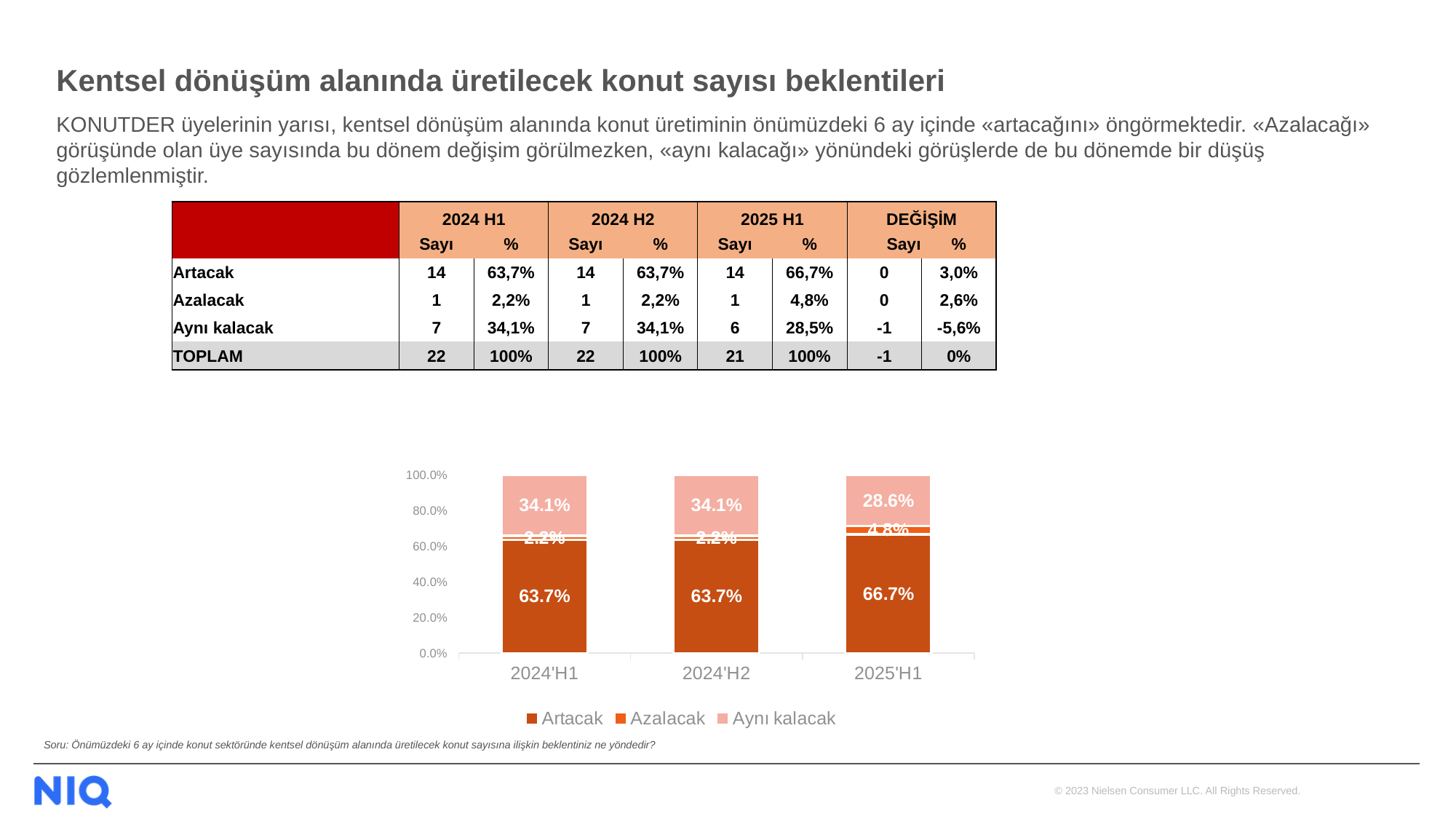

# Kentsel dönüşüm alanında üretilecek konut sayısı beklentileri
KONUTDER üyelerinin yarısı, kentsel dönüşüm alanında konut üretiminin önümüzdeki 6 ay içinde «artacağını» öngörmektedir. «Azalacağı» görüşünde olan üye sayısında bu dönem değişim görülmezken, «aynı kalacağı» yönündeki görüşlerde de bu dönemde bir düşüş gözlemlenmiştir.
|  | 2024 H1 |  | 2024 H2 |  | 2025 H1 |  | DEĞİŞİM |  |
| --- | --- | --- | --- | --- | --- | --- | --- | --- |
|  | Sayı | % | Sayı | % | Sayı | % | Sayı | % |
| Artacak | 14 | 63,7% | 14 | 63,7% | 14 | 66,7% | 0 | 3,0% |
| Azalacak | 1 | 2,2% | 1 | 2,2% | 1 | 4,8% | 0 | 2,6% |
| Aynı kalacak | 7 | 34,1% | 7 | 34,1% | 6 | 28,5% | -1 | -5,6% |
| TOPLAM | 22 | 100% | 22 | 100% | 21 | 100% | -1 | 0% |

### Chart

| Category | Artacak | Azalacak | Aynı kalacak |
|---|---|---|---|
| 2024'H1 | 0.637 | 0.022 | 0.341 |
| 2024'H2 | 0.637 | 0.022 | 0.341 |
| 2025'H1 | 0.667 | 0.048 | 0.286 |
Soru: Önümüzdeki 6 ay içinde konut sektöründe kentsel dönüşüm alanında üretilecek konut sayısına ilişkin beklentiniz ne yöndedir?